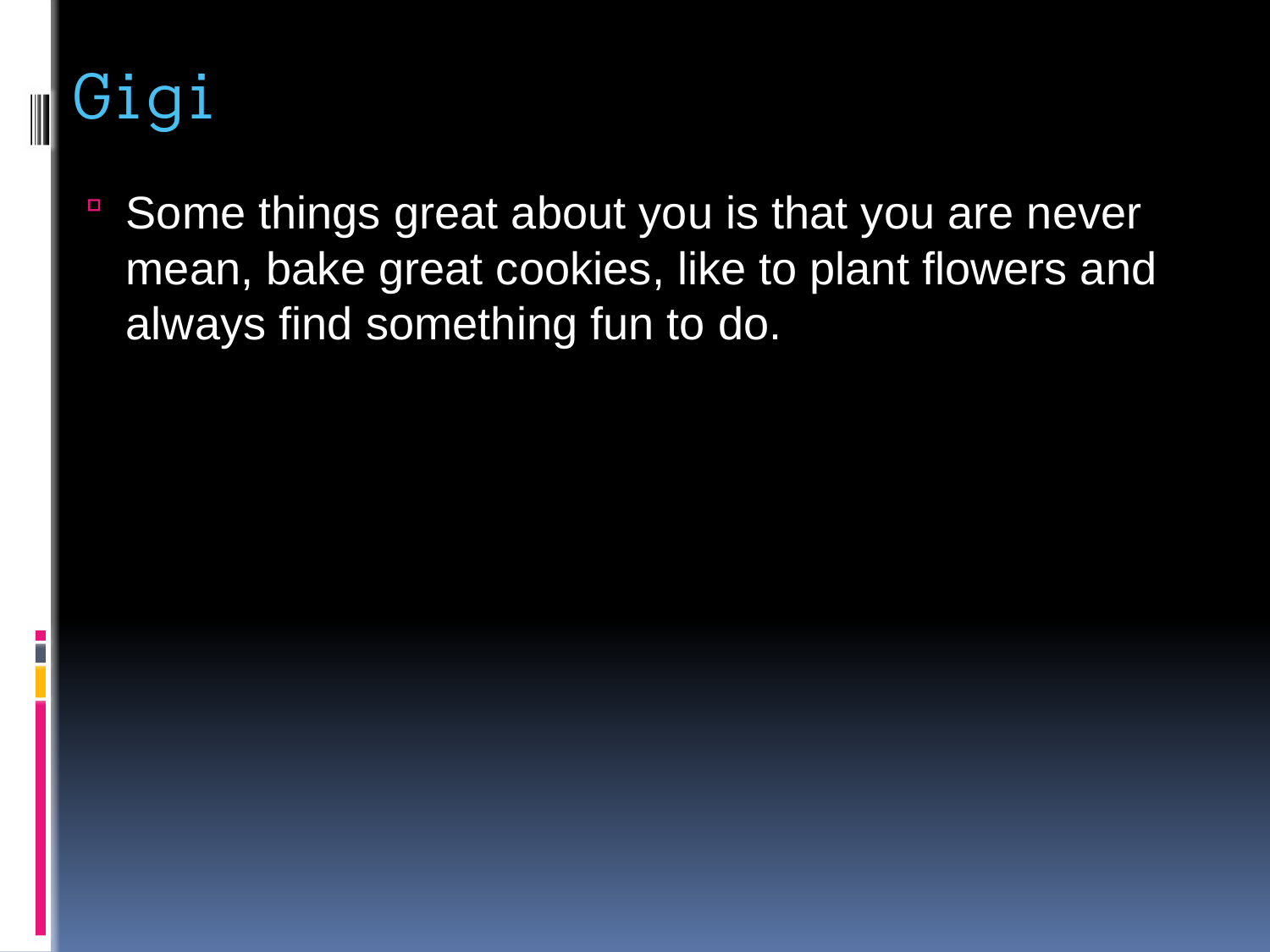

# Gigi
Some things great about you is that you are never mean, bake great cookies, like to plant flowers and always find something fun to do.